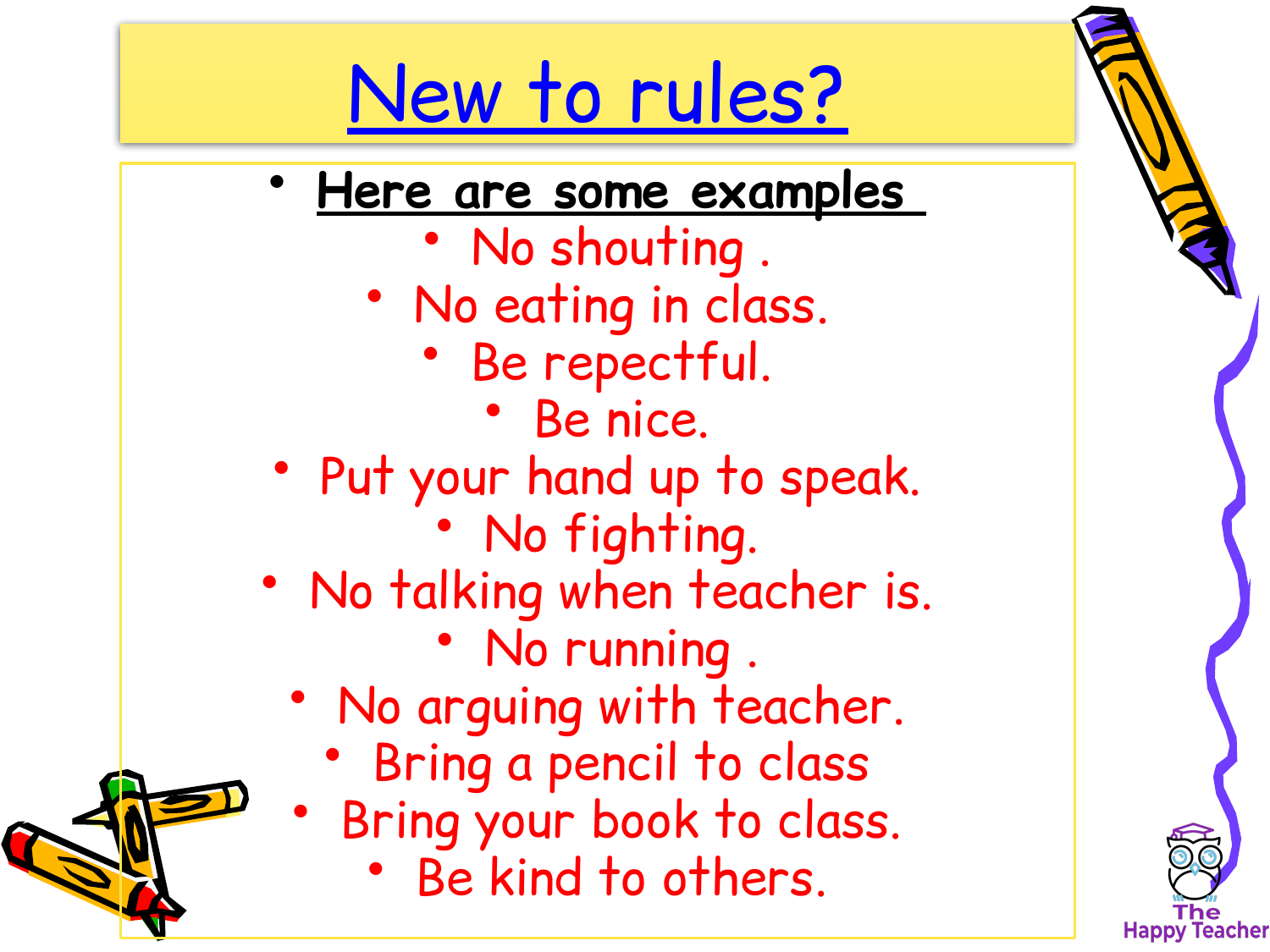

# New to rules?
Here are some examples
No shouting .
No eating in class.
Be repectful.
Be nice.
Put your hand up to speak.
No fighting.
No talking when teacher is.
No running .
No arguing with teacher.
Bring a pencil to class
Bring your book to class.
Be kind to others.